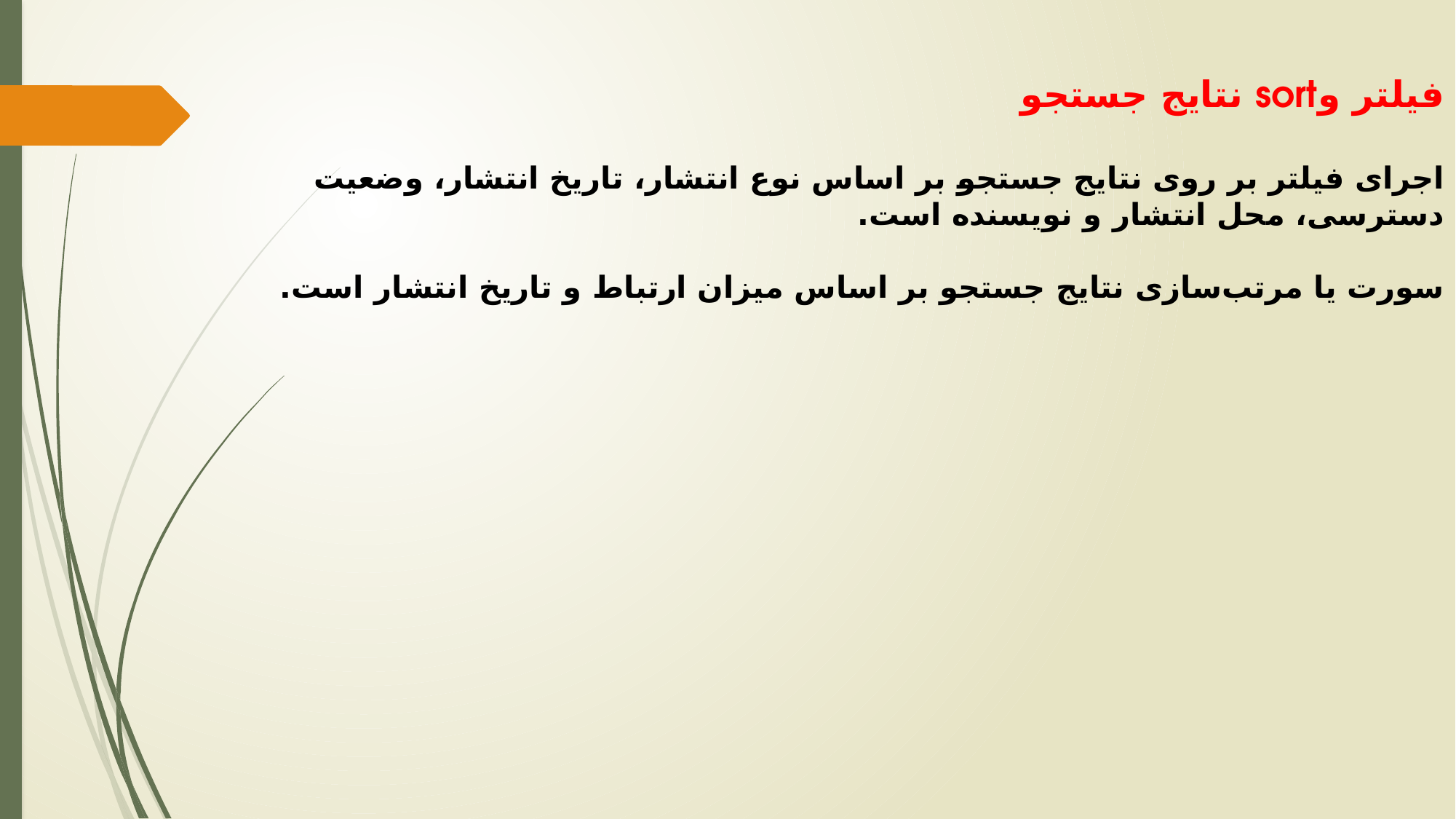

# فیلتر وsort نتایج جستجو اجرای فیلتر بر روی نتایج جستجو بر اساس نوع انتشار، تاریخ انتشار، وضعیت دسترسی، محل انتشار و نویسنده است. سورت یا مرتب‌سازی نتایج جستجو بر اساس میزان ارتباط و تاریخ انتشار است.